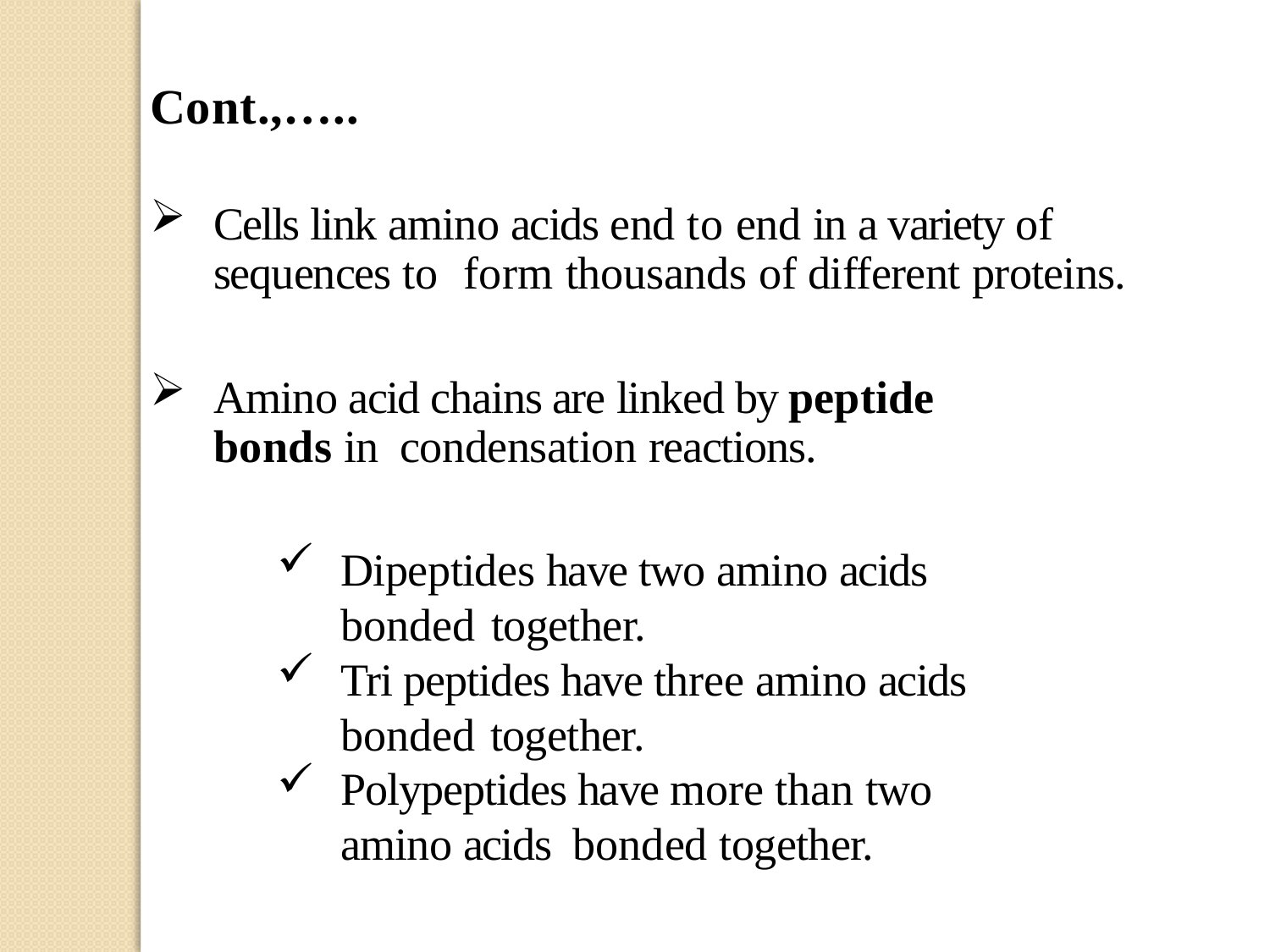

Cont.,…..

Cells link amino acids end to end in a variety of sequences to  form thousands of different proteins.

Amino acid chains are linked by peptide bonds in  condensation reactions.

Dipeptides have two amino acids bonded together.
Tri peptides have three amino acids bonded together.
Polypeptides have more than two amino acids  bonded together.